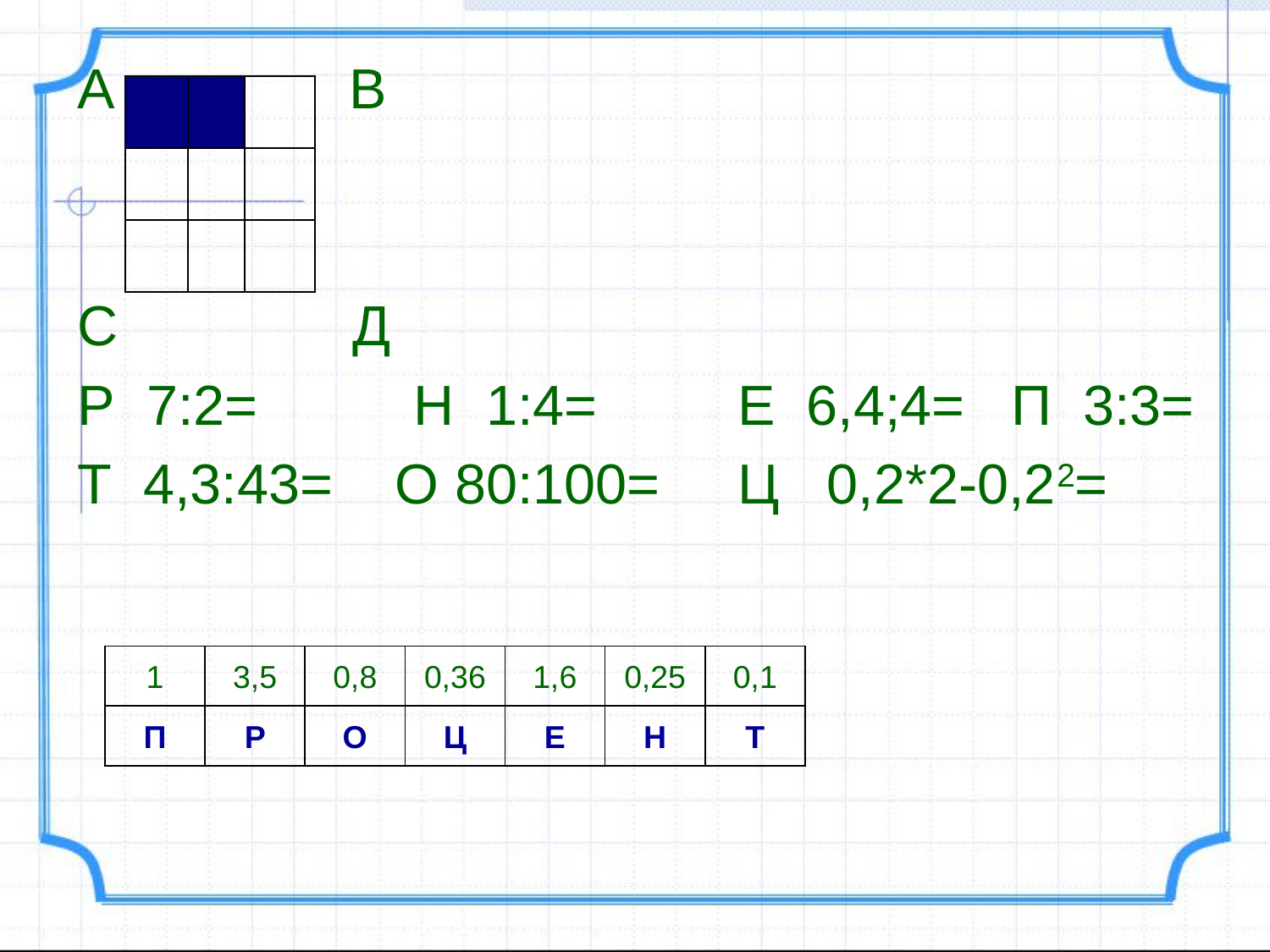

А               В

С               Д
Р  7:2=          Н  1:4=         Е  6,4;4=   П  3:3=
Т  4,3:43=    О 80:100=     Ц   0,2*2-0,22=
|  |  |  |
| --- | --- | --- |
|  |  |  |
|  |  |  |
1
3,5
0,8
0,36
1,6
0,25
0,1
П
Р
О
Ц
Е
Н
Т